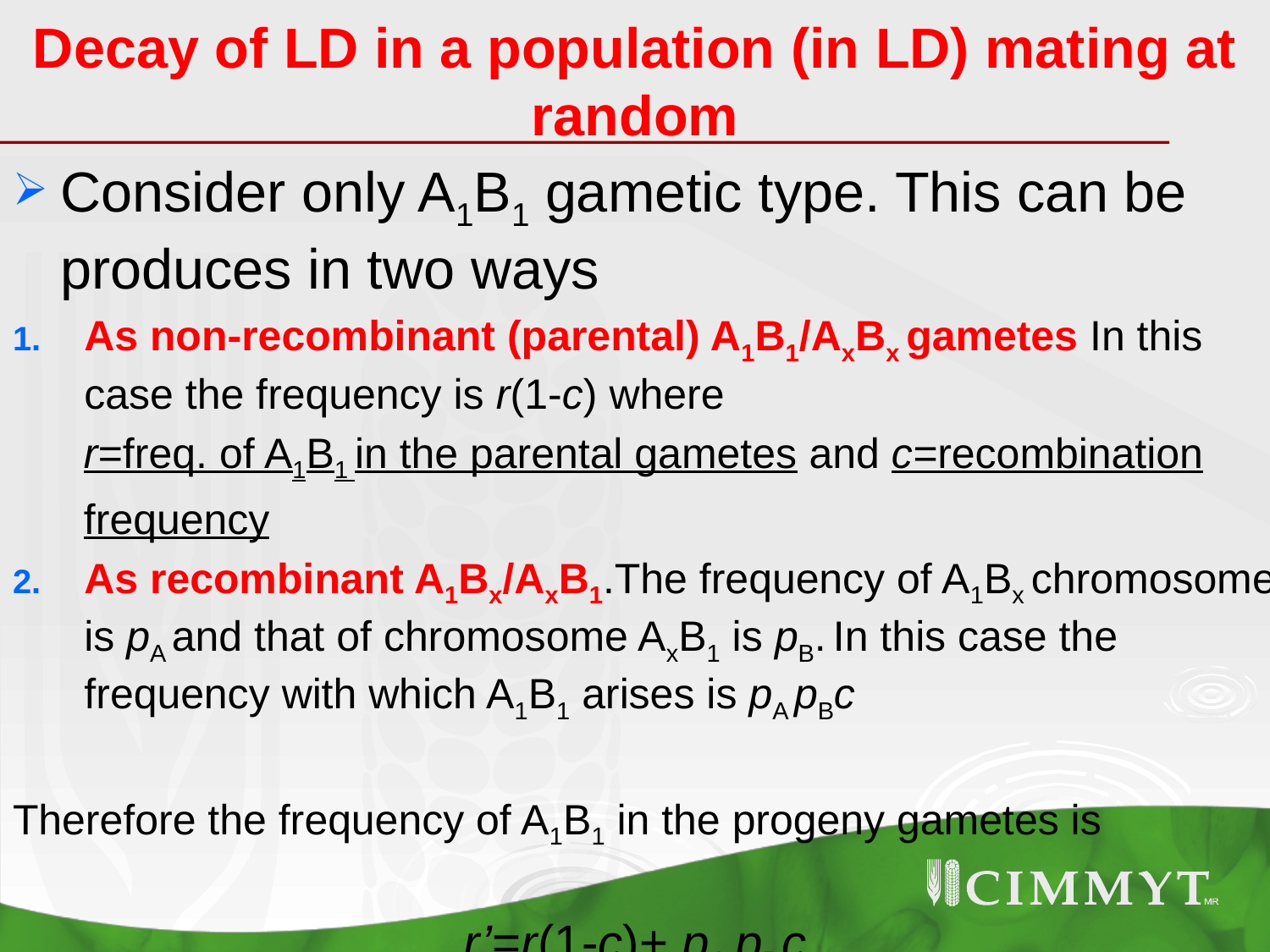

# Decay of LD in a population (in LD) mating at random
Consider only A1B1 gametic type. This can be produces in two ways
As non-recombinant (parental) A1B1/AxBx gametes In this case the frequency is r(1-c) where
      r=freq. of A1B1 in the parental gametes and c=recombination
      frequency
As recombinant A1Bx/AxB1.The frequency of A1Bx chromosome is pA and that of chromosome AxB1 is pB. In this case the frequency with which A1B1 arises is pA pBc

Therefore the frequency of A1B1 in the progeny gametes is
                                      r’=r(1-c)+ pA pBc